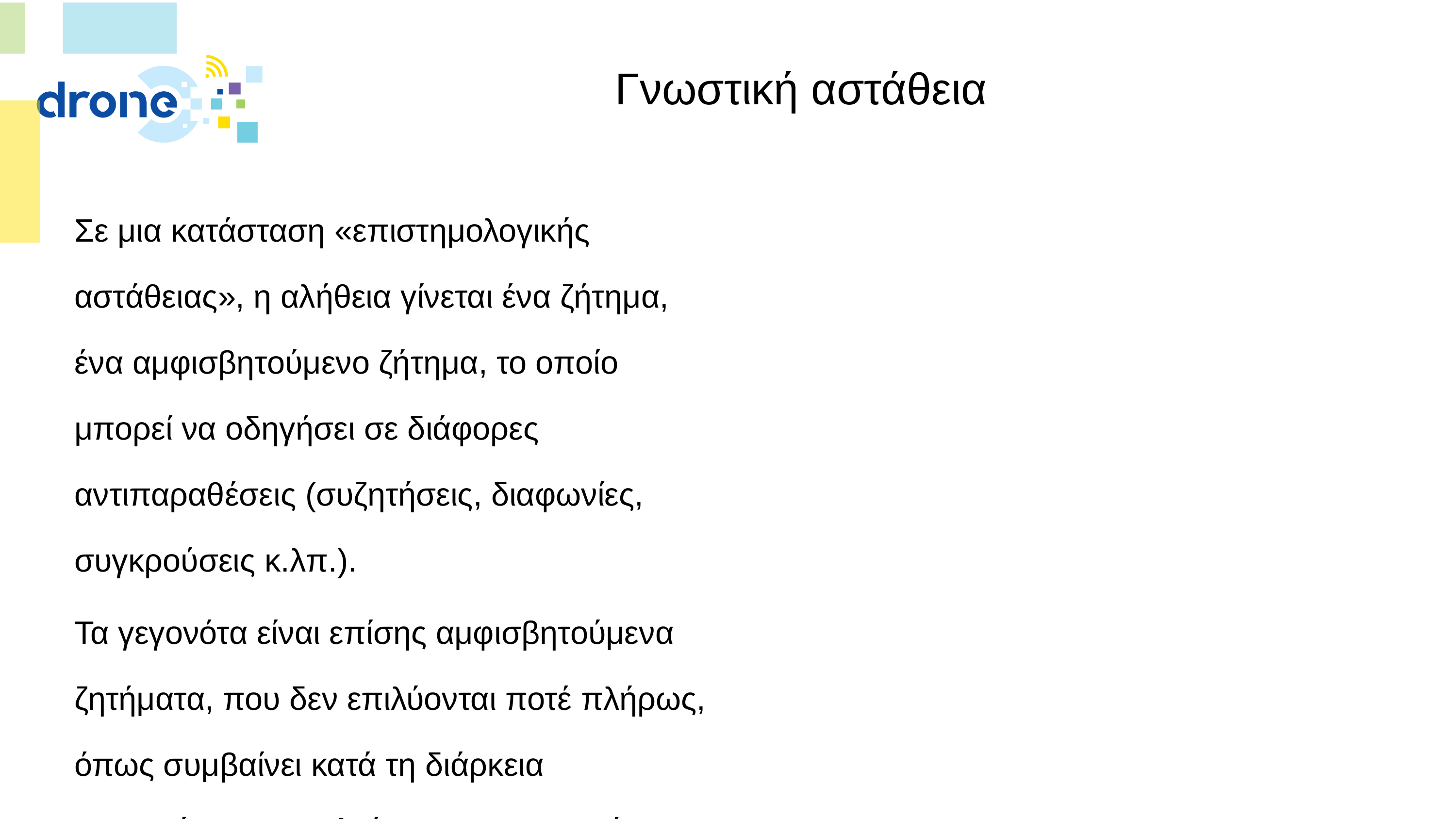

# Γνωστική αστάθεια

Σε μια κατάσταση «επιστημολογικής αστάθειας», η αλήθεια γίνεται ένα ζήτημα, ένα αμφισβητούμενο ζήτημα, το οποίο μπορεί να οδηγήσει σε διάφορες αντιπαραθέσεις (συζητήσεις, διαφωνίες, συγκρούσεις κ.λπ.).
Τα γεγονότα είναι επίσης αμφισβητούμενα ζητήματα, που δεν επιλύονται ποτέ πλήρως, όπως συμβαίνει κατά τη διάρκεια πειραμάτων στο πλαίσιο επιστημονικών πρακτικών.

Θεωρούμε ότι η σημασία